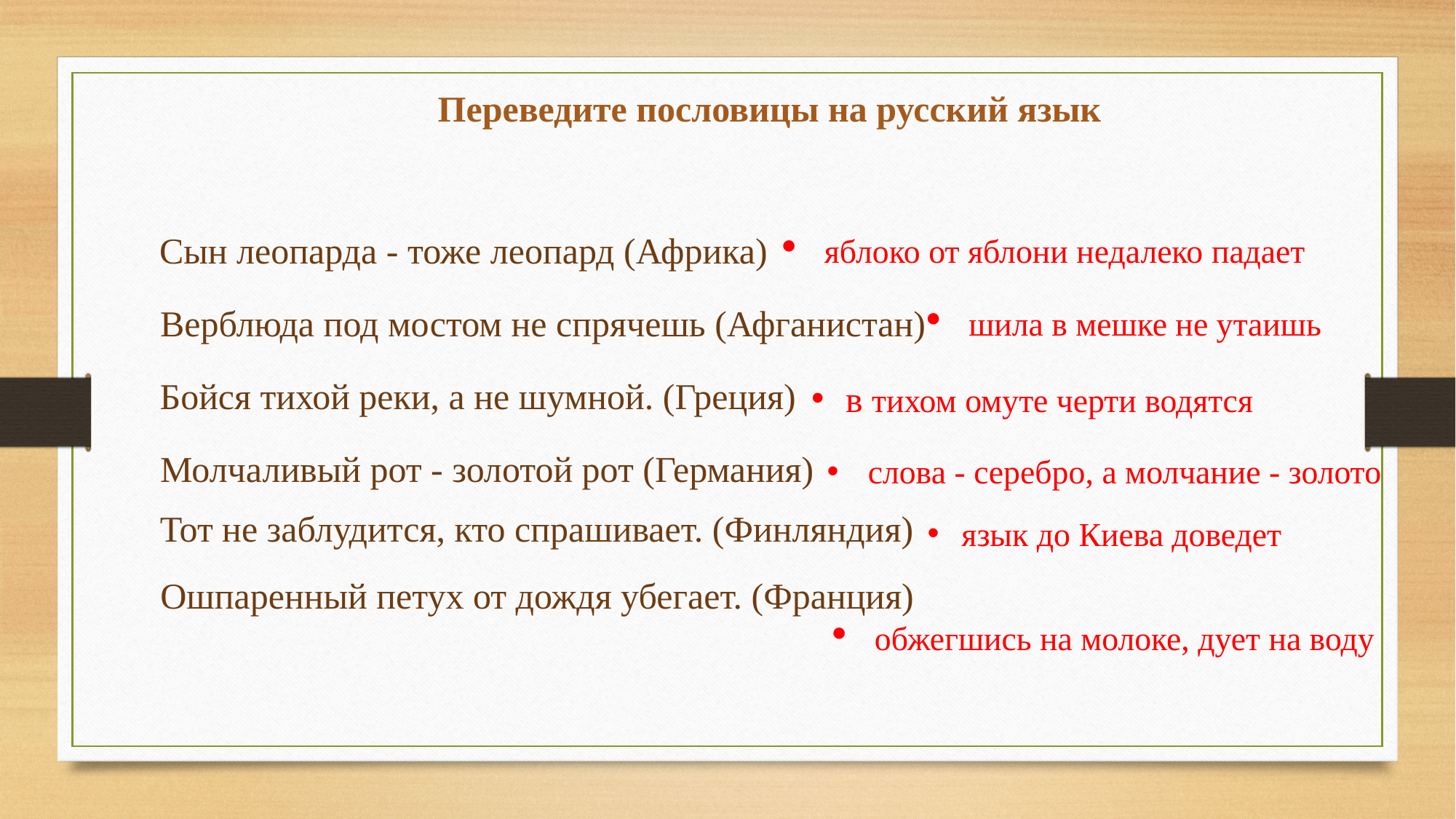

Переведите пословицы на русский язык
Сын леопарда - тоже леопард (Африка)
яблоко от яблони недалеко падает
Верблюда под мостом не спрячешь (Афганистан)
шила в мешке не утаишь
Бойся тихой реки, а не шумной. (Греция)
в тихом омуте черти водятся
Молчаливый рот - золотой рот (Германия)
слова - серебро, а молчание - золото
Тот не заблудится, кто спрашивает. (Финляндия)
язык до Киева доведет
Ошпаренный петух от дождя убегает. (Франция)
обжегшись на молоке, дует на воду